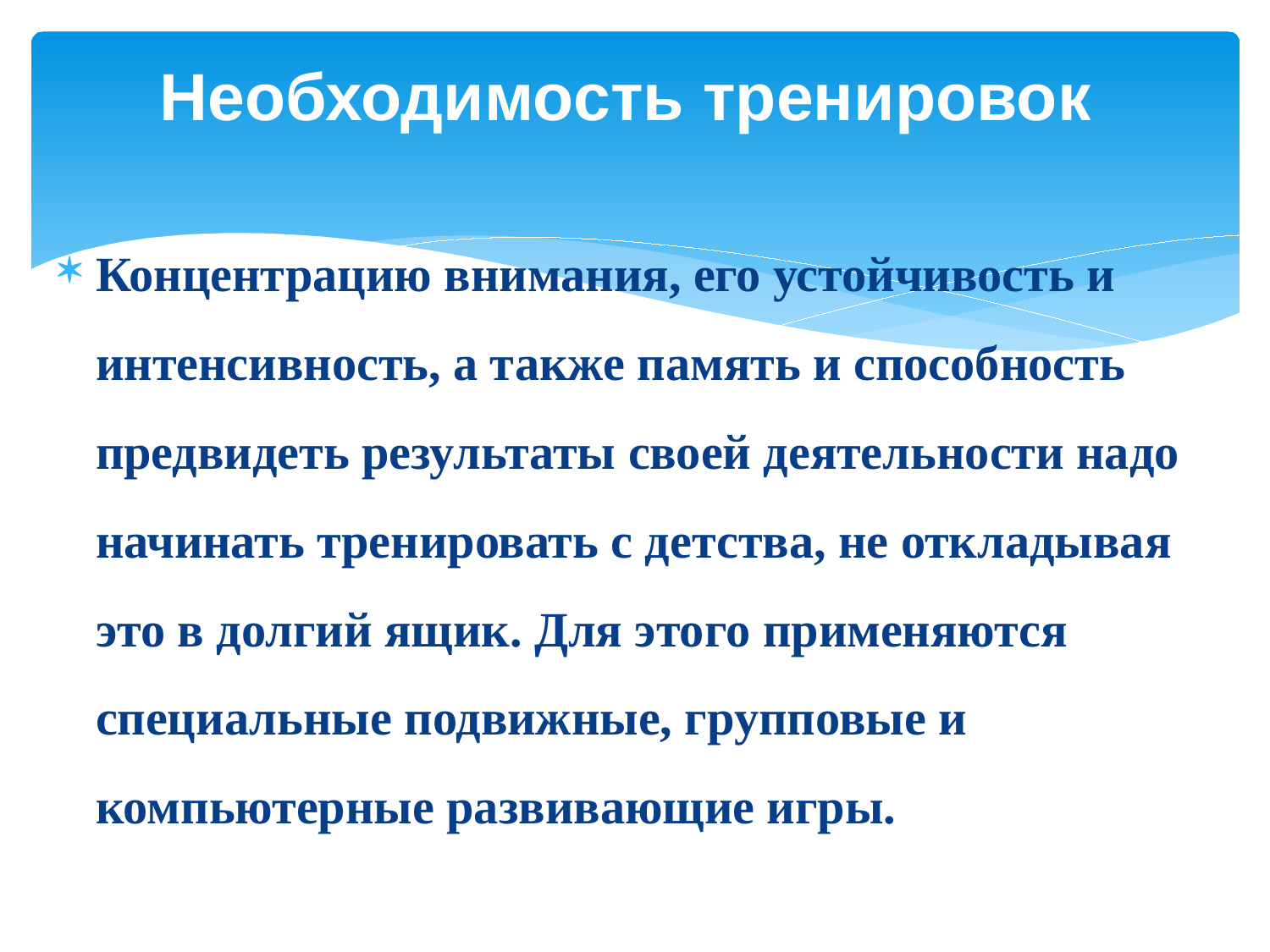

# Необходимость тренировок
Концентрацию внимания, его устойчивость и интенсивность, а также память и способность предвидеть результаты своей деятельности надо начинать тренировать с детства, не откладывая это в долгий ящик. Для этого применяются специальные подвижные, групповые и компьютерные развивающие игры.